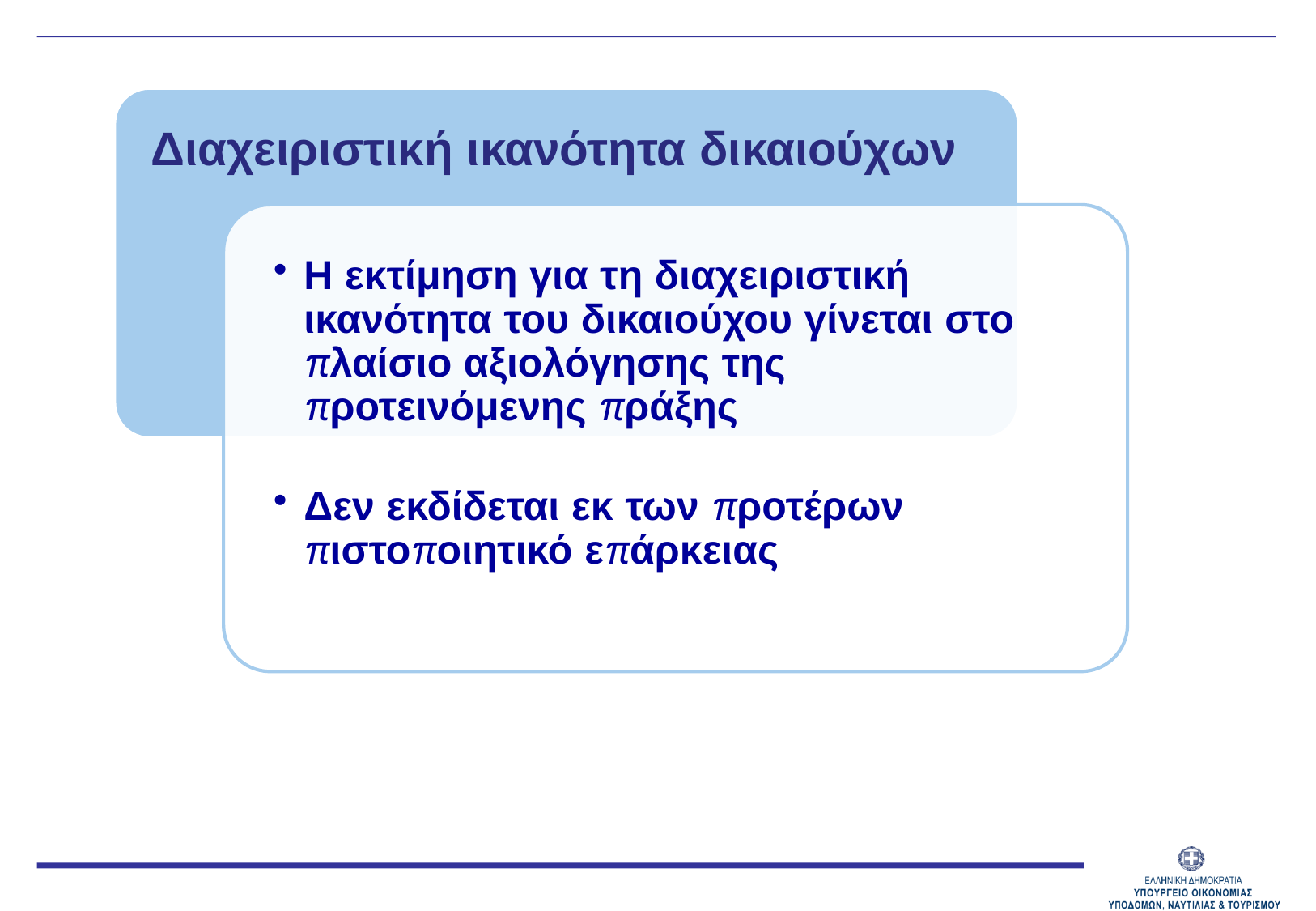

Διαχειριστική ικανότητα δικαιούχων
Η εκτίμηση για τη διαχειριστική ικανότητα του δικαιούχου γίνεται στο πλαίσιο αξιολόγησης της  προτεινόμενης πράξης

Δεν εκδίδεται εκ των προτέρων πιστοποιητικό επάρκειας

#